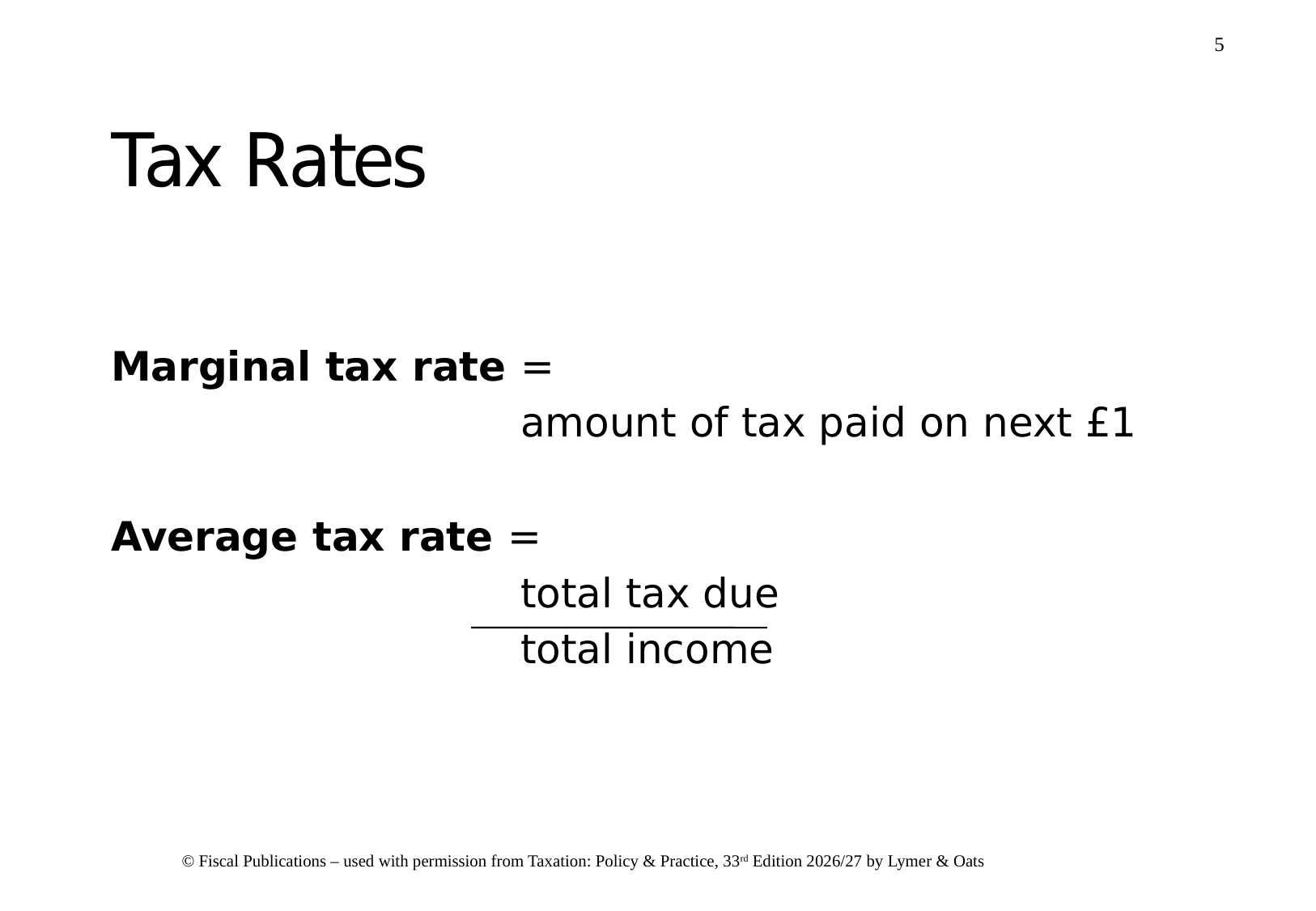

# Tax Rates
Marginal tax rate =
				amount of tax paid on next £1

Average tax rate =
				total tax due
				total income